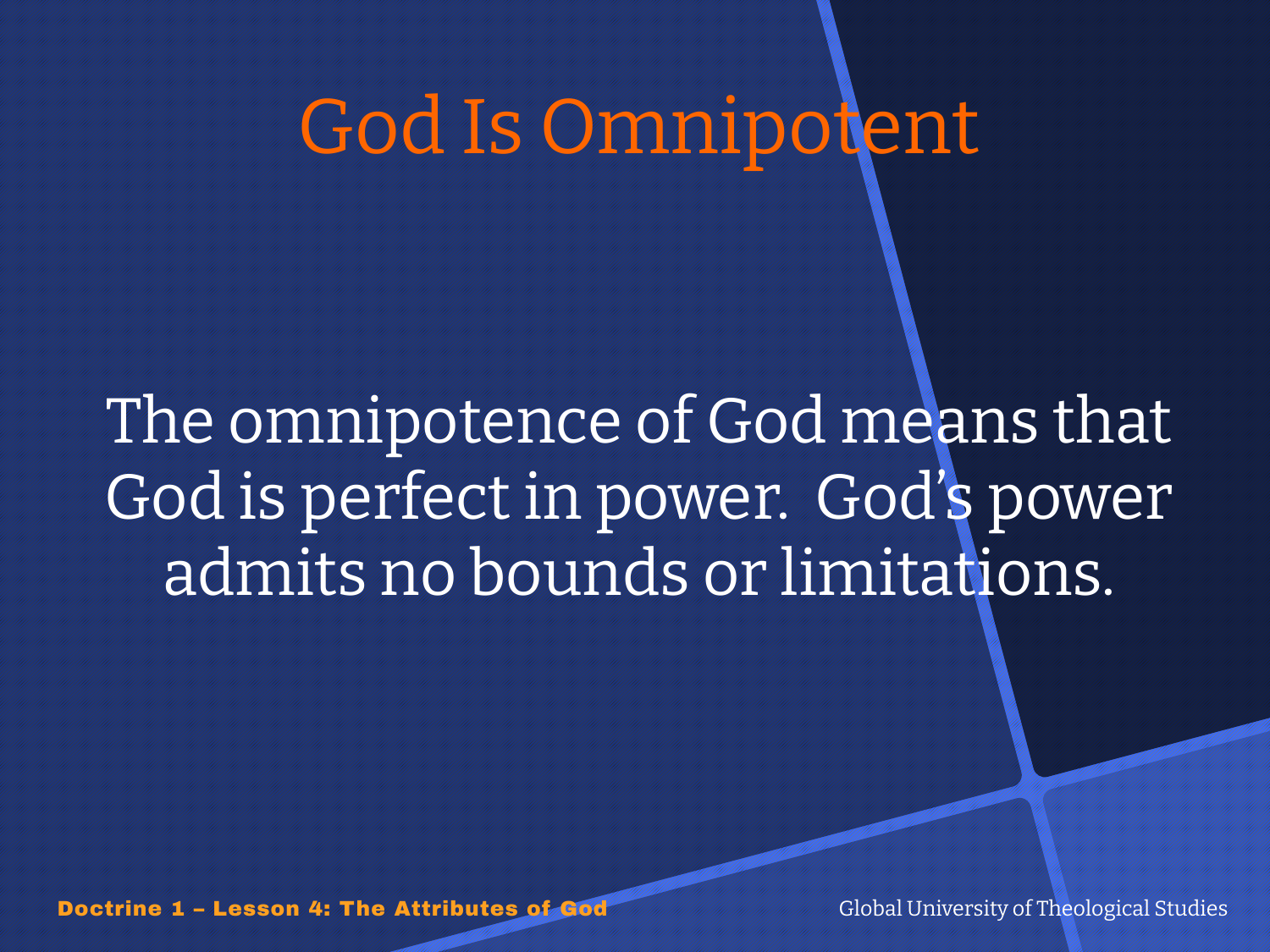

God Is Omnipotent
The omnipotence of God means that God is perfect in power.  God’s power admits no bounds or limitations.
Doctrine 1 – Lesson 4: The Attributes of God                             Global University of Theological Studies